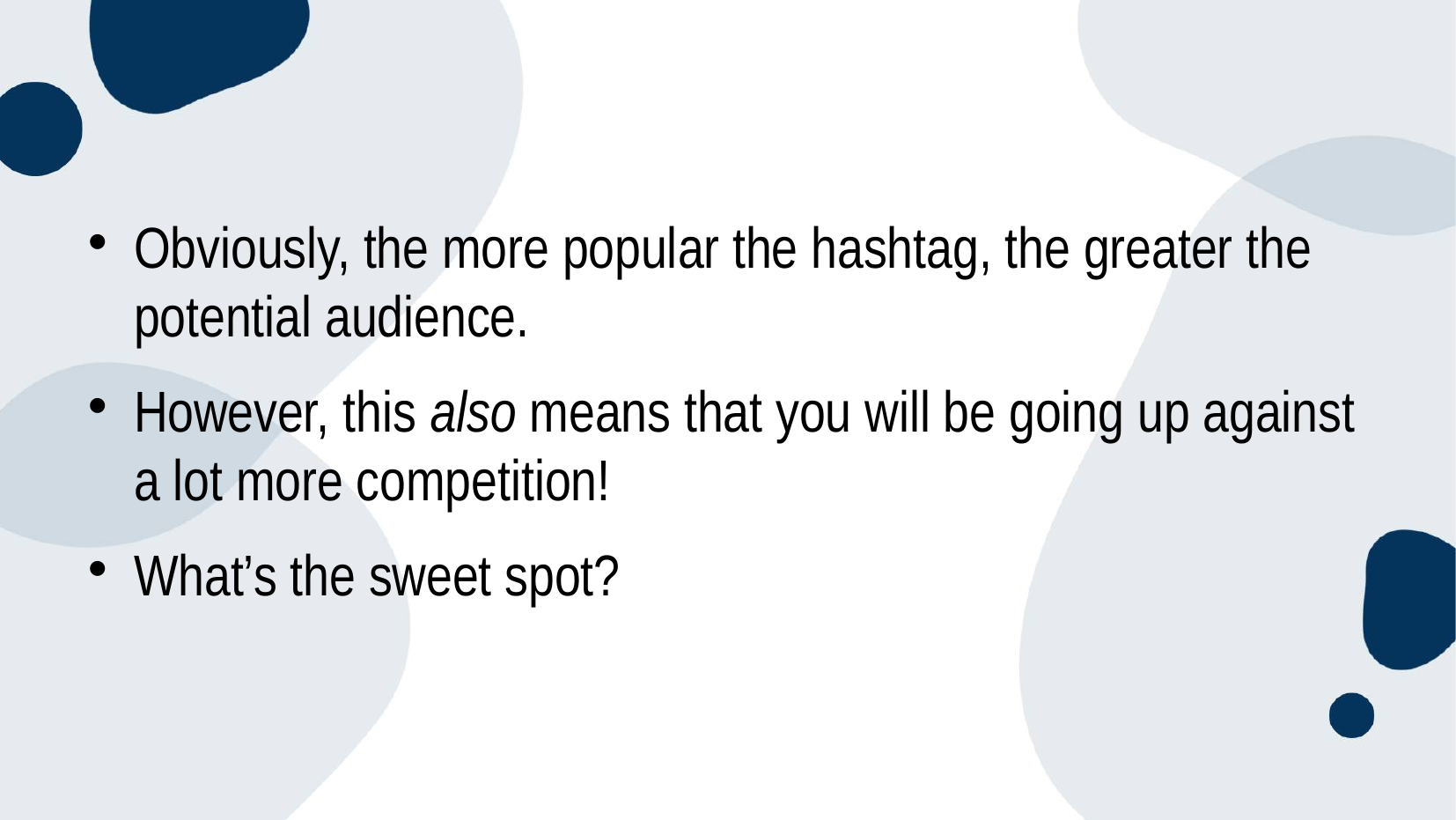

Obviously, the more popular the hashtag, the greater the potential audience.
However, this also means that you will be going up against a lot more competition!
What’s the sweet spot?